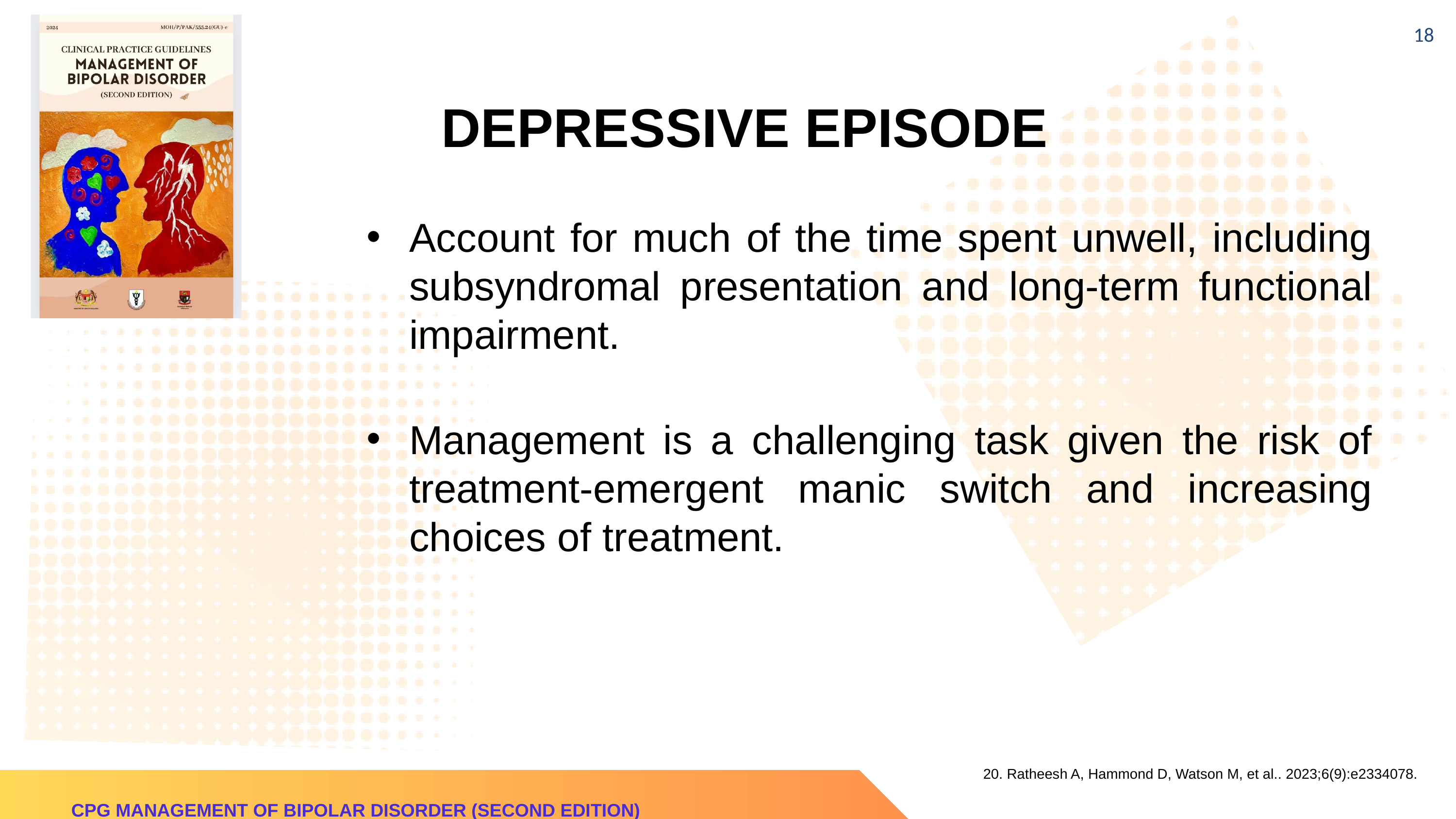

18
DEPRESSIVE EPISODE

Account for much of the time spent unwell, including subsyndromal presentation and long-term functional impairment.

Management is a challenging task given the risk of treatment-emergent manic switch and increasing choices of treatment.

20. Ratheesh A, Hammond D, Watson M, et al.. 2023;6(9):e2334078.

CPG MANAGEMENT OF BIPOLAR DISORDER (SECOND EDITION)